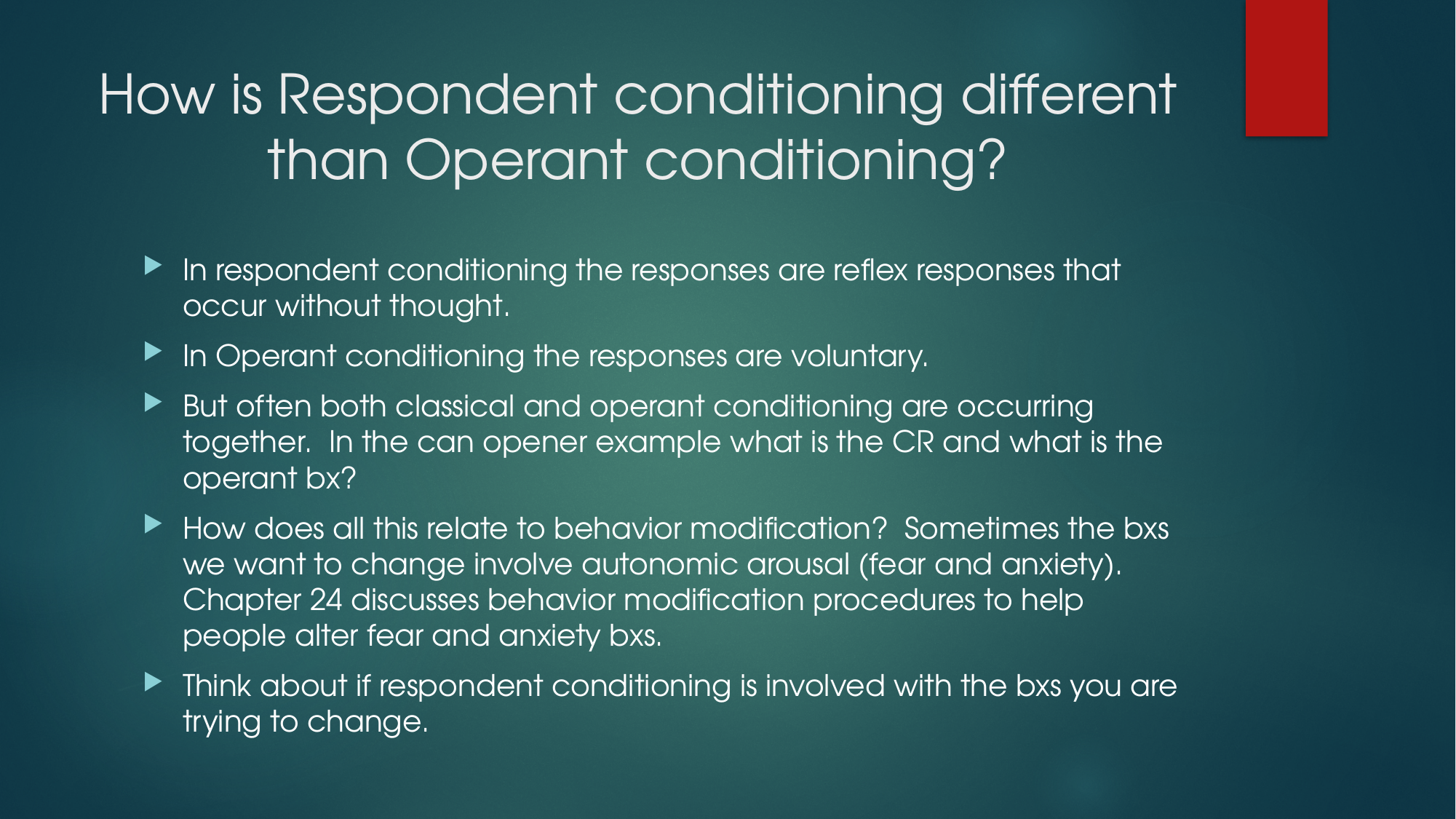

# How is Respondent conditioning different than Operant conditioning?
In respondent conditioning the responses are reflex responses that occur without thought.
In Operant conditioning the responses are voluntary.
But often both classical and operant conditioning are occurring together.  In the can opener example what is the CR and what is the operant bx?
How does all this relate to behavior modification?  Sometimes the bxs we want to change involve autonomic arousal (fear and anxiety).  Chapter 24 discusses behavior modification procedures to help people alter fear and anxiety bxs.
Think about if respondent conditioning is involved with the bxs you are trying to change.